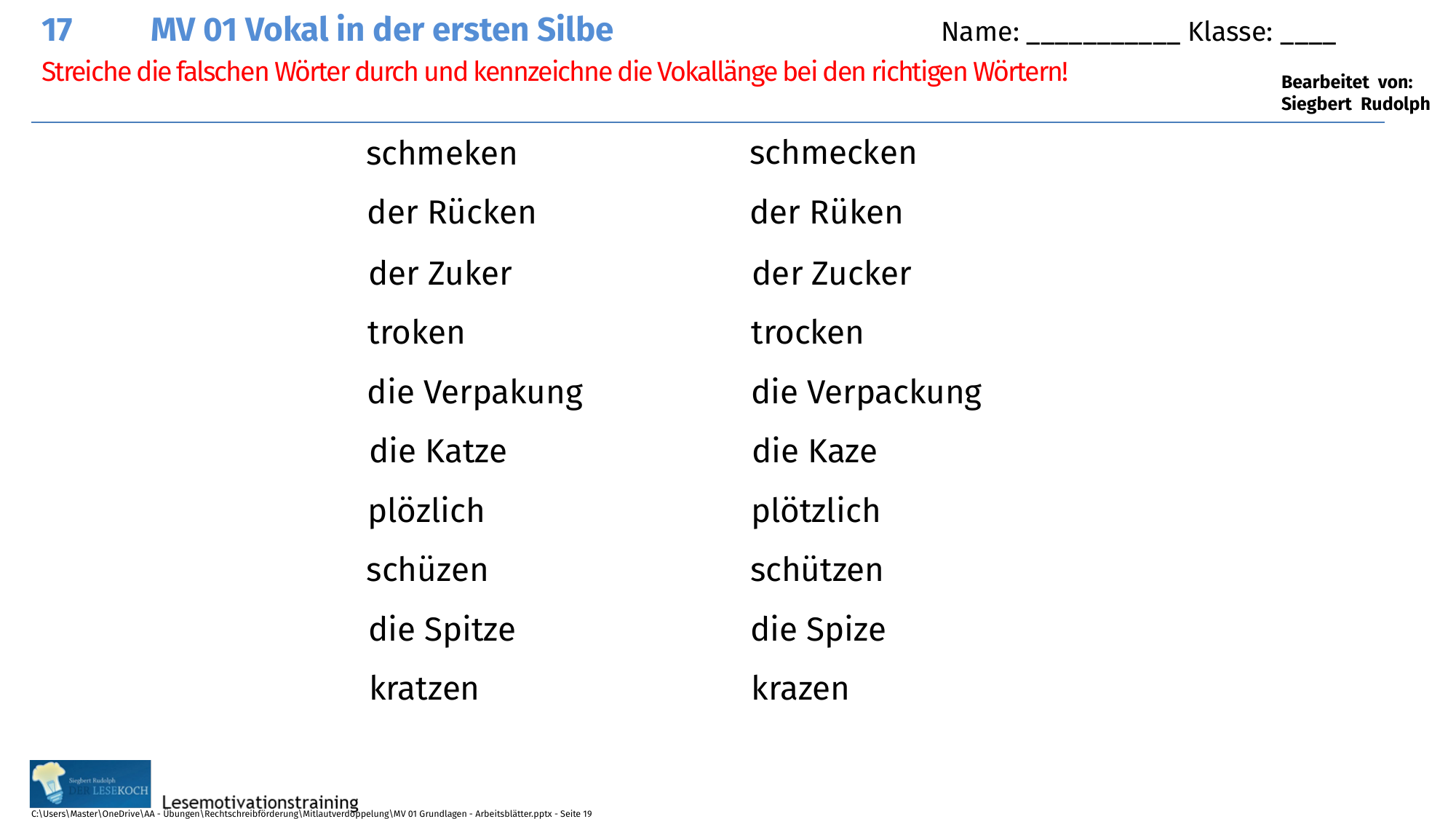

17	MV 01 Vokal in der ersten Silbe			   Name: ___________ Klasse: ____
18
Streiche die falschen Wörter durch und kennzeichne die Vokallänge bei den richtigen Wörtern!
schmecken
schmeken
der Rüken
der Rücken
der Zucker
der Zuker
trocken
troken
die Verpackung
die Verpakung
die Kaze
die Katze
plötzlich
plözlich
schützen
schüzen
die Spize
die Spitze
kratzen
krazen

C:\Users\Master\OneDrive\AA - Übungen\Rechtschreibförderung\Mitlautverdoppelung\MV 01 Grundlagen - Arbeitsblätter.pptx - Seite 19